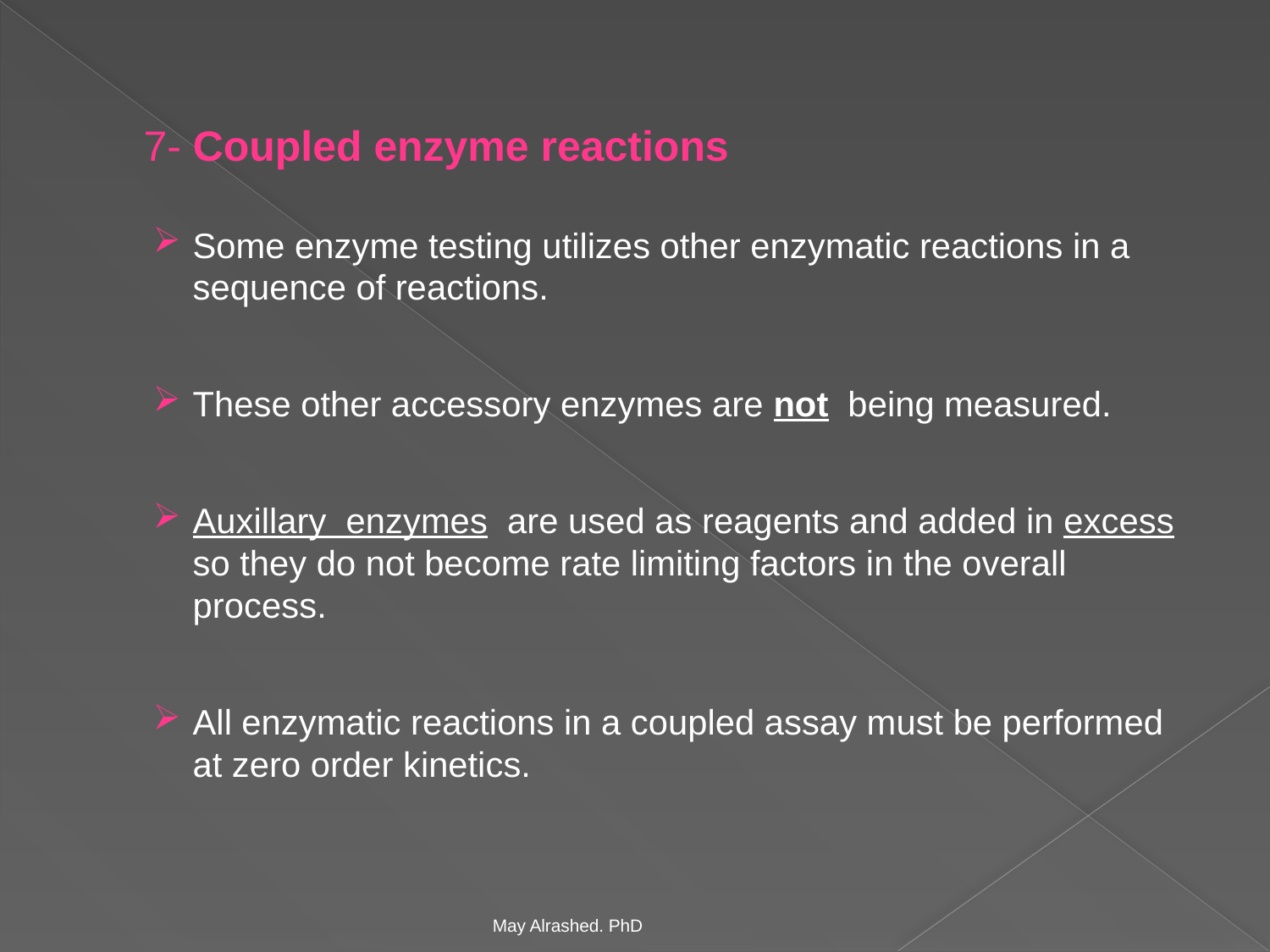

# 7- Coupled enzyme reactions
Some enzyme testing utilizes other enzymatic reactions in a sequence of reactions.

These other accessory enzymes are not  being measured.

Auxillary  enzymes  are used as reagents and added in excess so they do not become rate limiting factors in the overall process.

All enzymatic reactions in a coupled assay must be performed at zero order kinetics.

May Alrashed. PhD